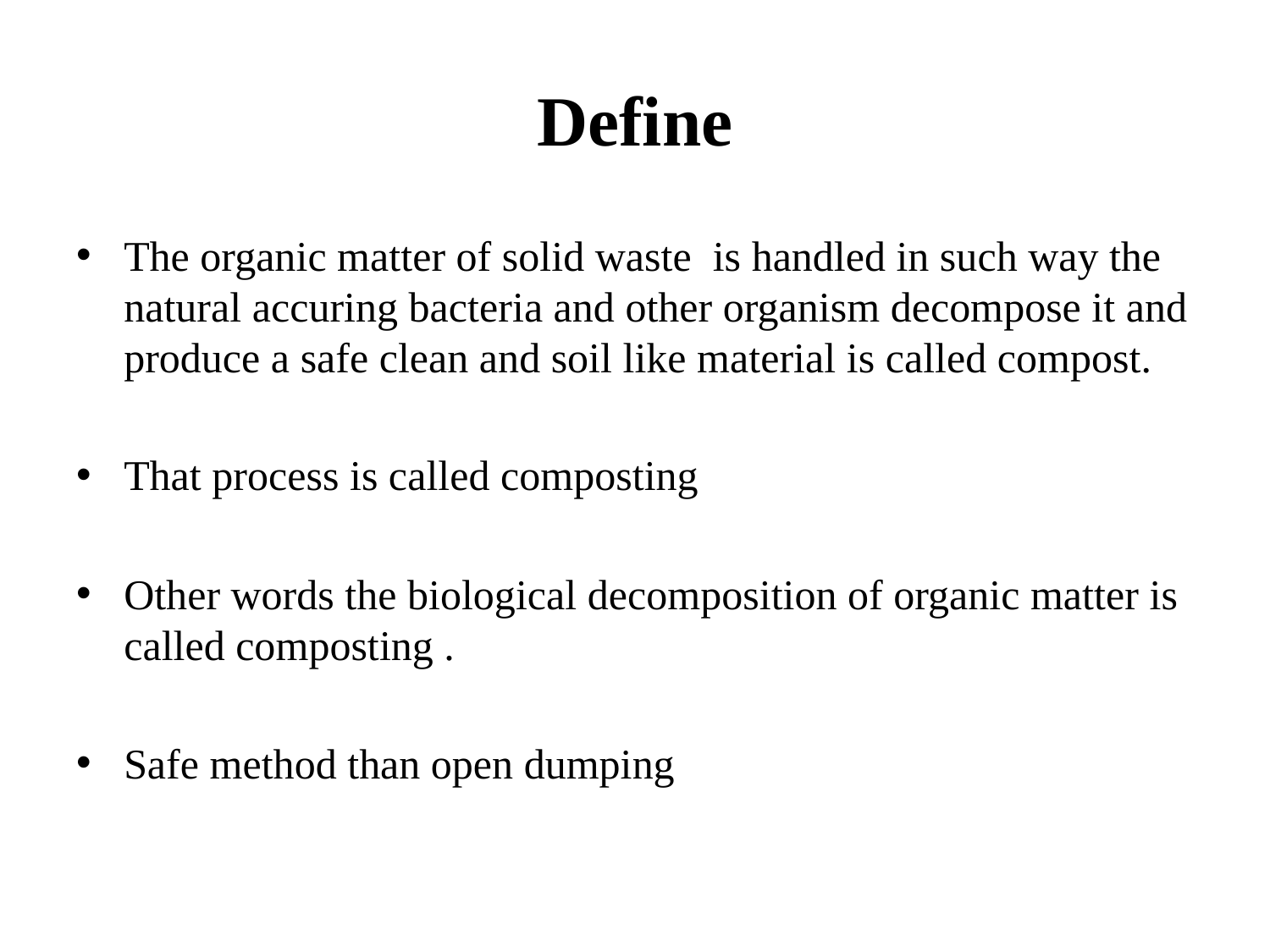

# Define
The organic matter of solid waste  is handled in such way the natural accuring bacteria and other organism decompose it and produce a safe clean and soil like material is called compost.

That process is called composting

Other words the biological decomposition of organic matter is called composting .

Safe method than open dumping